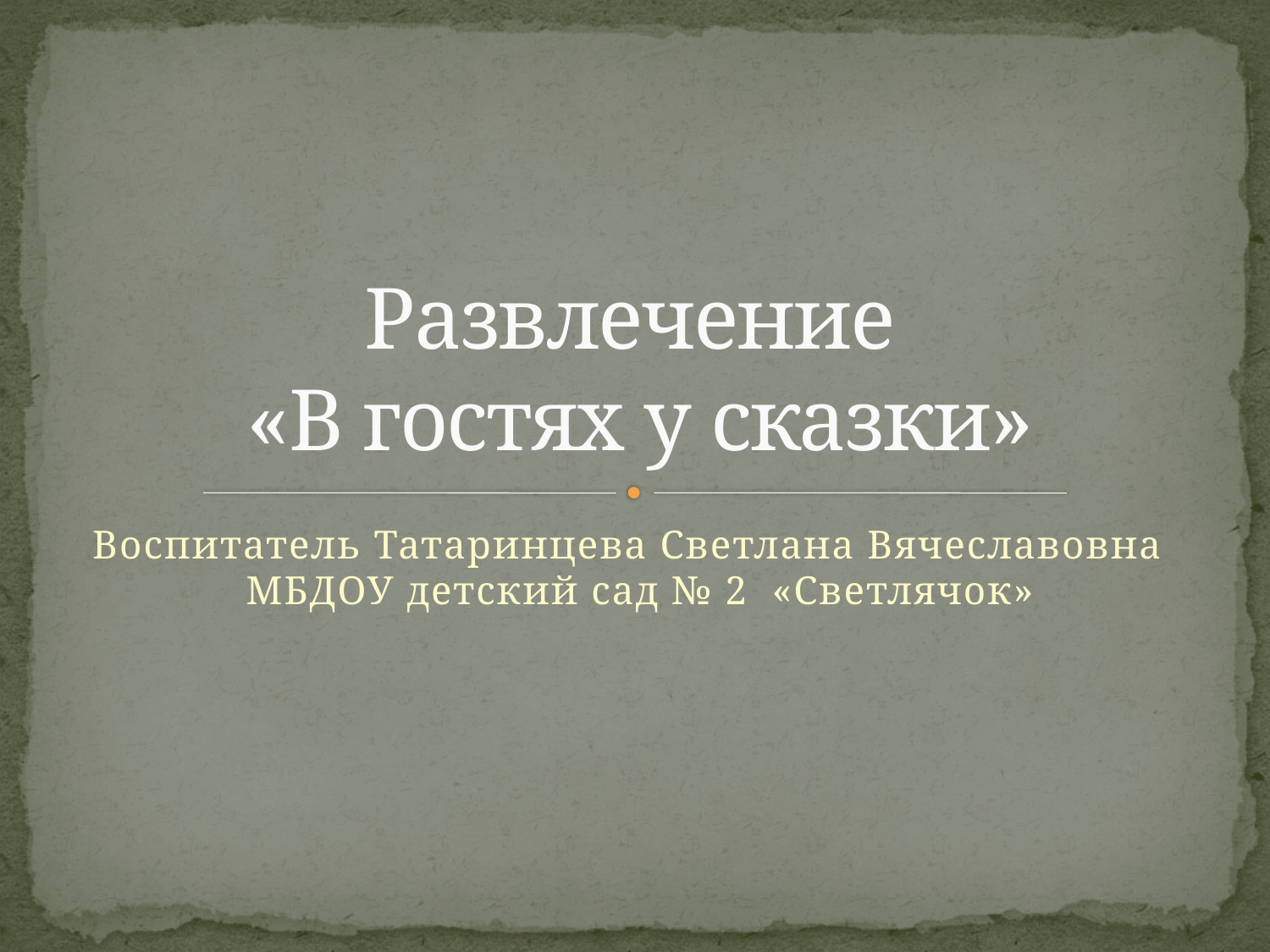

# Развлечение «В гостях у сказки»
Воспитатель Татаринцева Светлана Вячеславовна   МБДОУ детский сад № 2  «Светлячок»